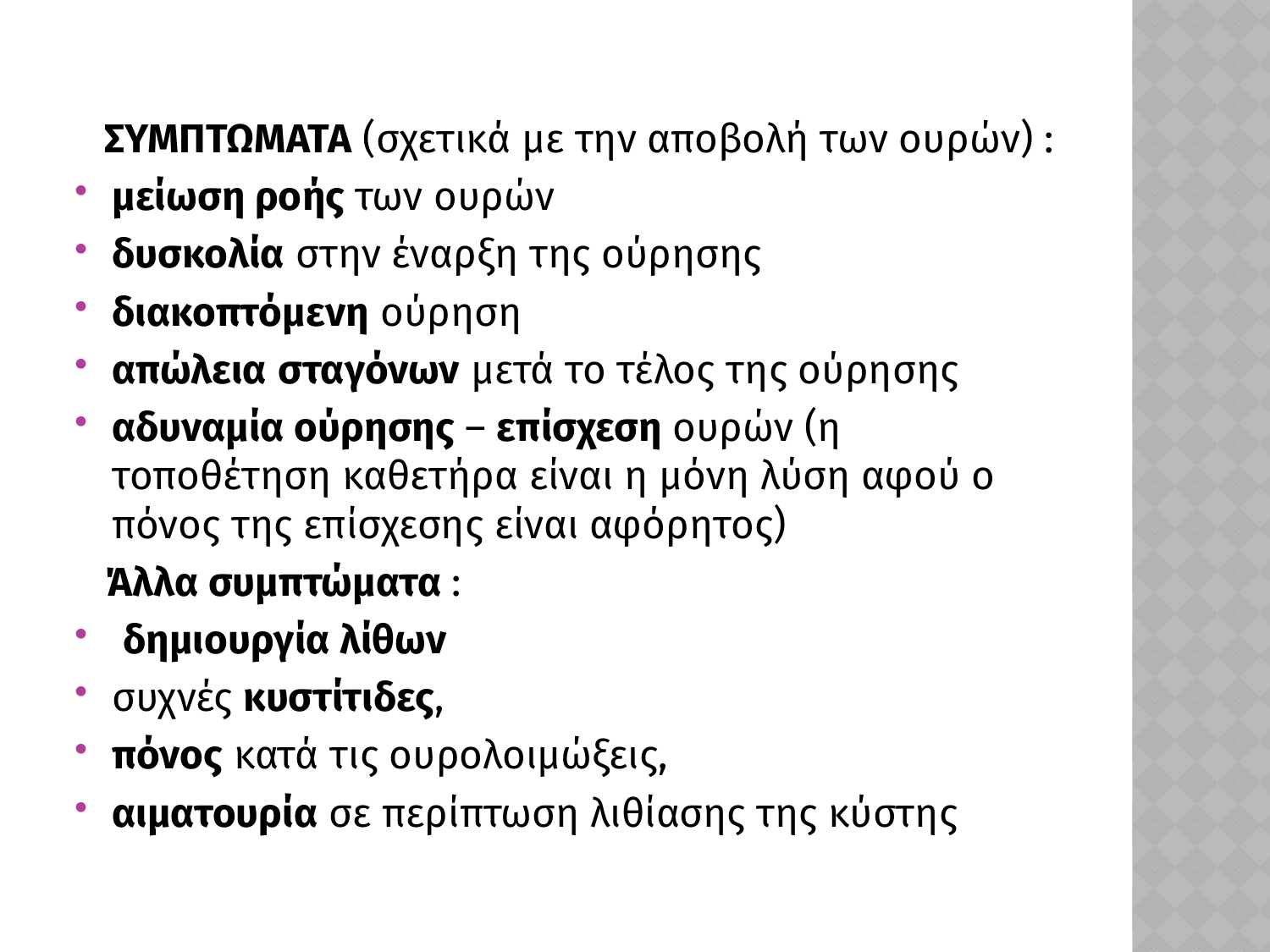

ΣΥΜΠΤΩΜΑΤΑ (σχετικά με την αποβολή των ουρών) :
μείωση ροής των ουρών
δυσκολία στην έναρξη της ούρησης
διακοπτόμενη ούρηση
απώλεια σταγόνων μετά το τέλος της ούρησης
αδυναμία ούρησης – επίσχεση ουρών (η τοποθέτηση καθετήρα είναι η μόνη λύση αφού ο πόνος της επίσχεσης είναι αφόρητος)
   Άλλα συμπτώματα :
 δημιουργία λίθων
συχνές κυστίτιδες,
πόνος κατά τις ουρολοιμώξεις,
αιματουρία σε περίπτωση λιθίασης της κύστης